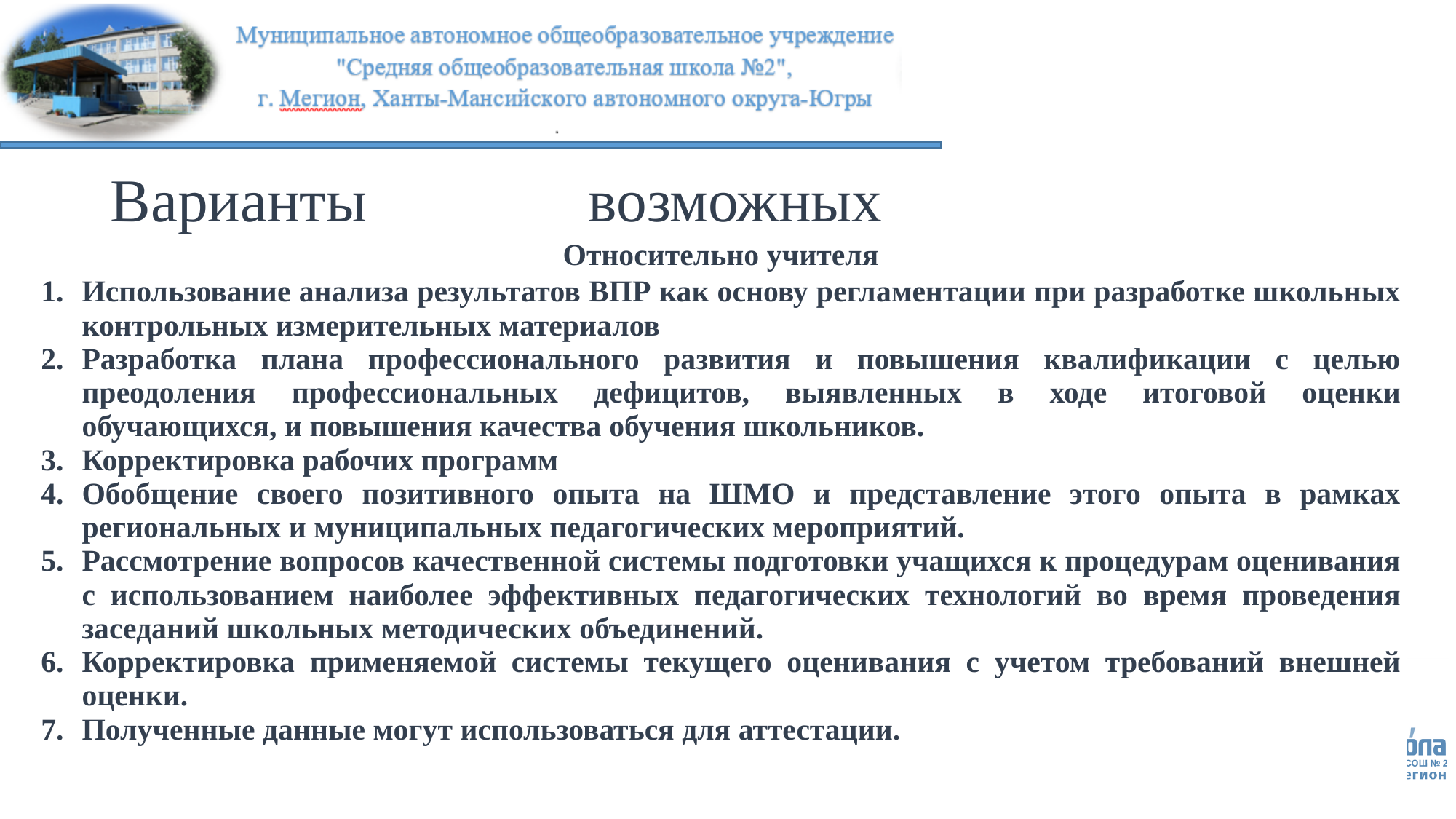

Варианты возможных решений:
| Относительно учителя |
| --- |
| Использование анализа результатов ВПР как основу регламентации при разработке школьных контрольных измерительных материалов Разработка плана профессионального развития и повышения квалификации с целью преодоления профессиональных дефицитов, выявленных в ходе итоговой оценки обучающихся, и повышения качества обучения школьников. Корректировка рабочих программ Обобщение своего позитивного опыта на ШМО и представление этого опыта в рамках региональных и муниципальных педагогических мероприятий. Рассмотрение вопросов качественной системы подготовки учащихся к процедурам оценивания с использованием наиболее эффективных педагогических технологий во время проведения заседаний школьных методических объединений. Корректировка применяемой системы текущего оценивания с учетом требований внешней оценки. Полученные данные могут использоваться для аттестации. |